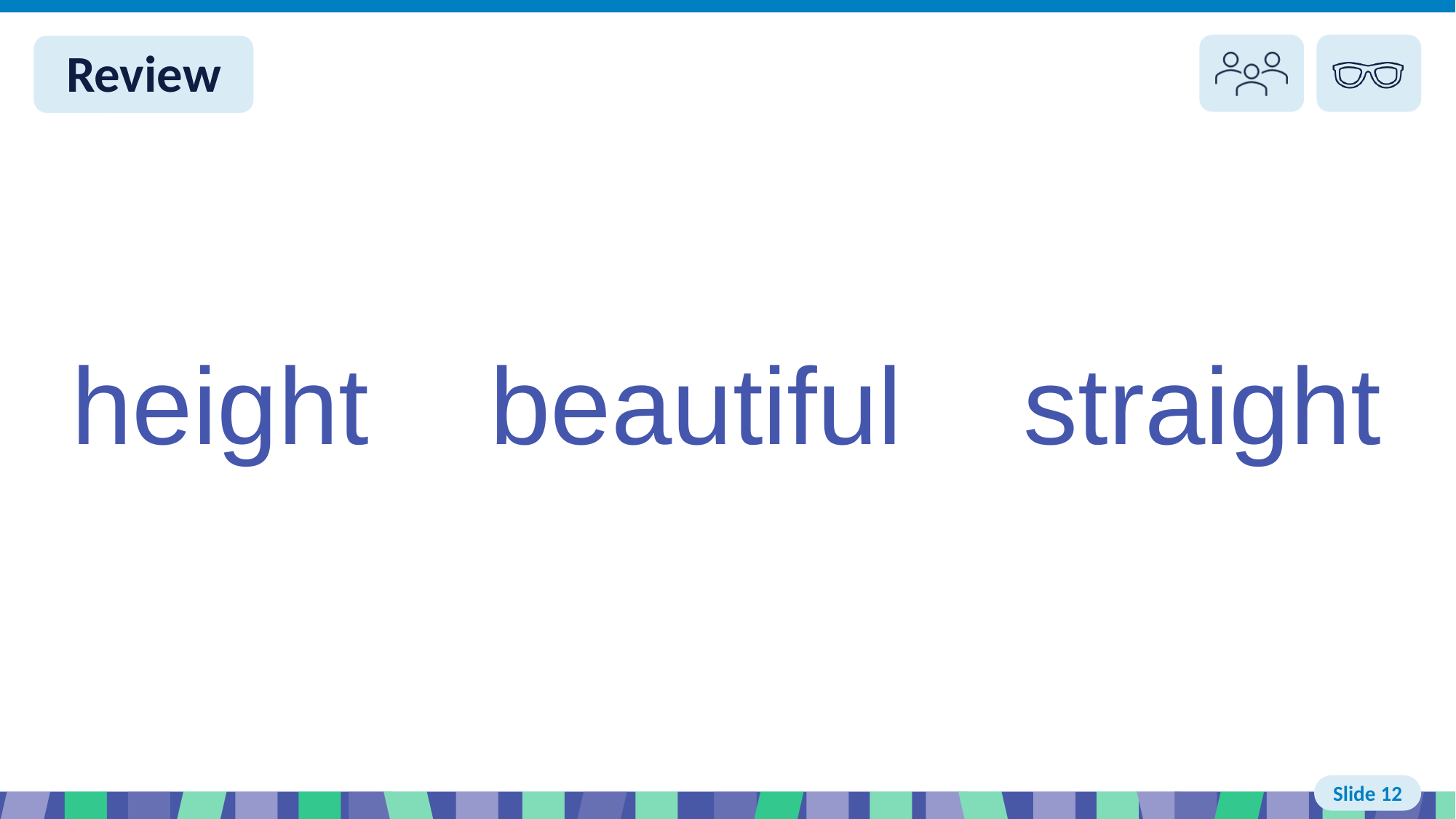

Slide 12 Review You do
height    beautiful    straight